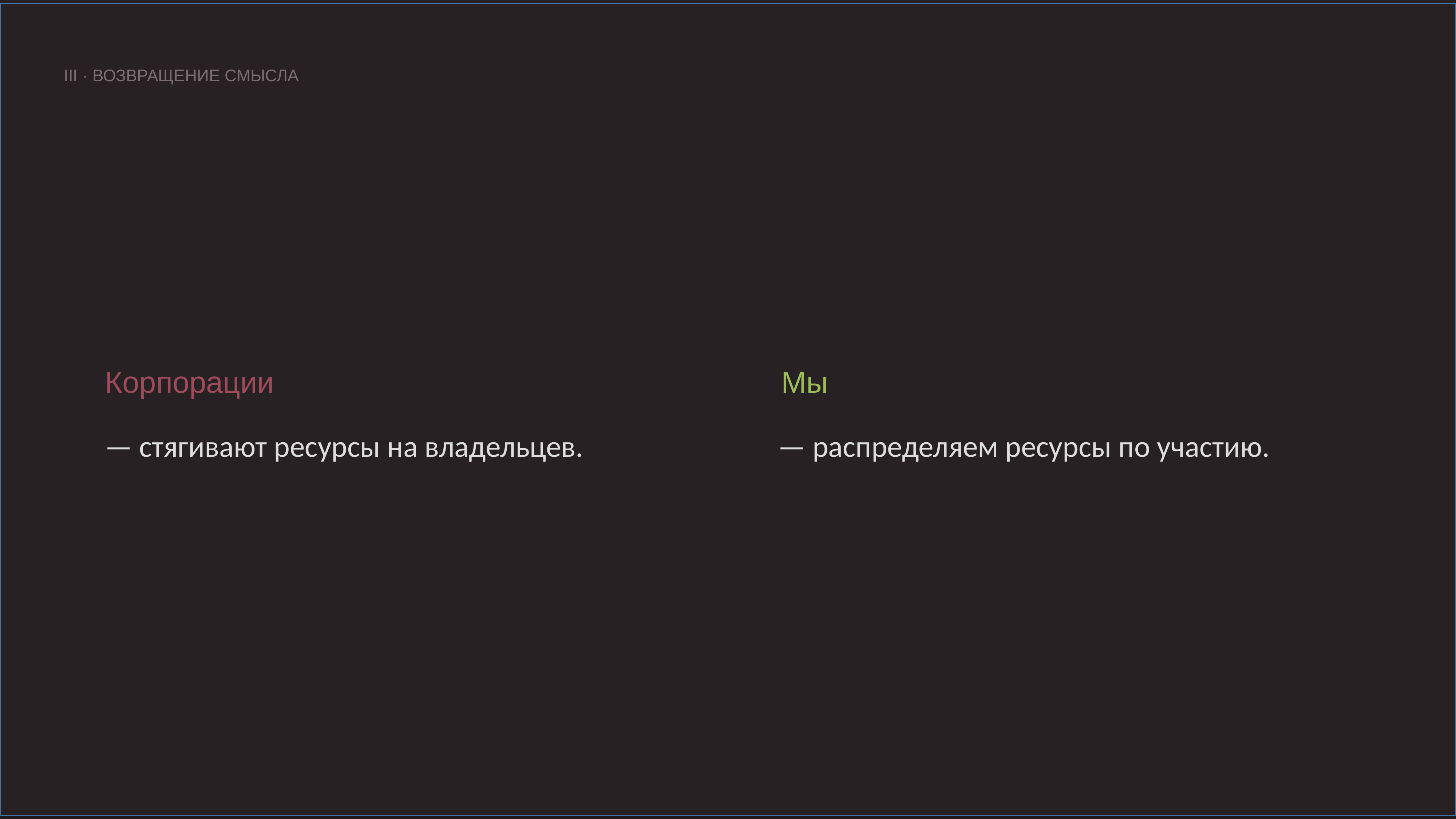

III · ВОЗВРАЩЕНИЕ СМЫСЛА
Корпорации
Мы
— стягивают ресурсы на владельцев.
— распределяем ресурсы по участию.